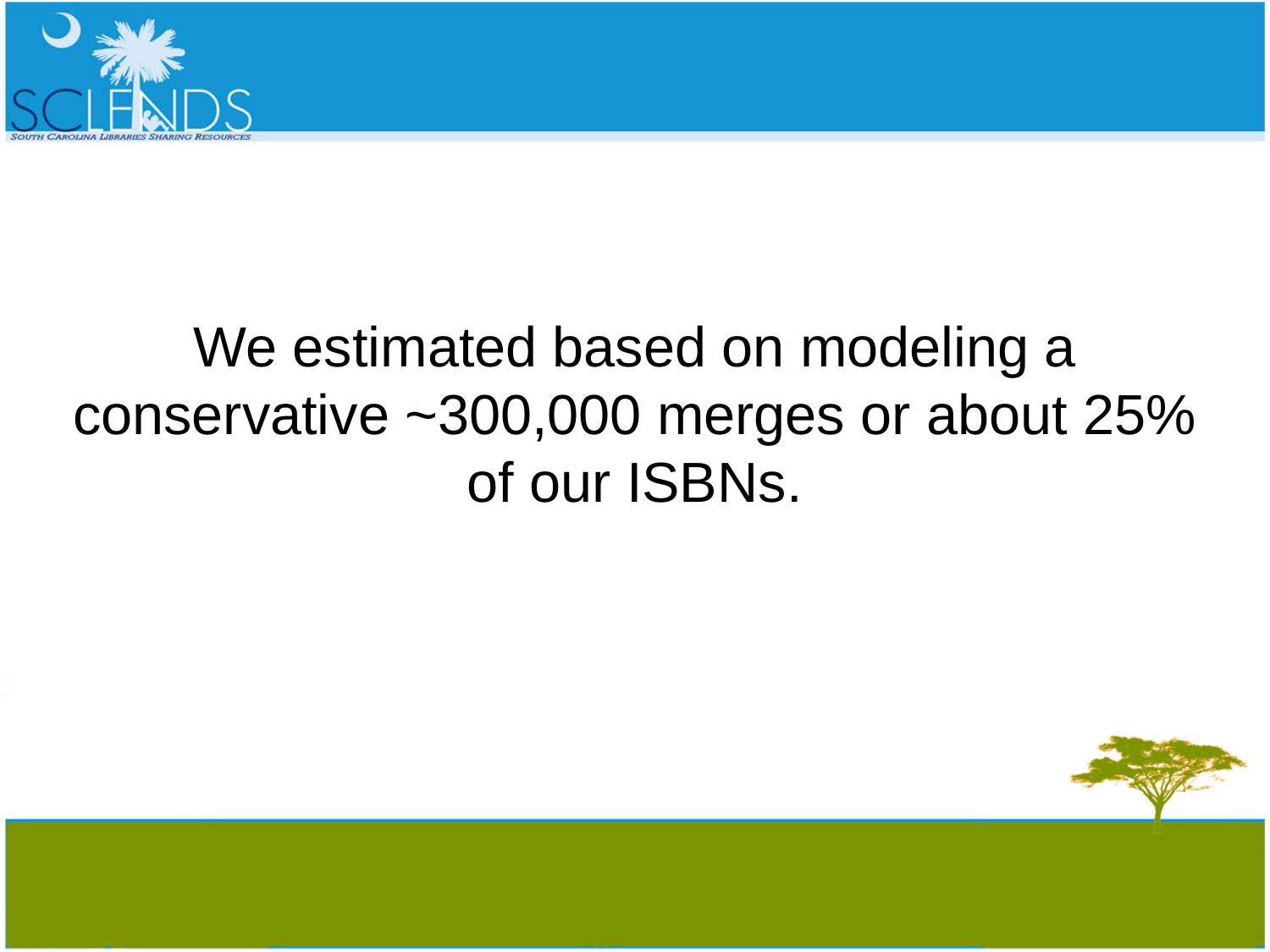

#

We estimated based on modeling a conservative ~300,000 merges or about 25% of our ISBNs.